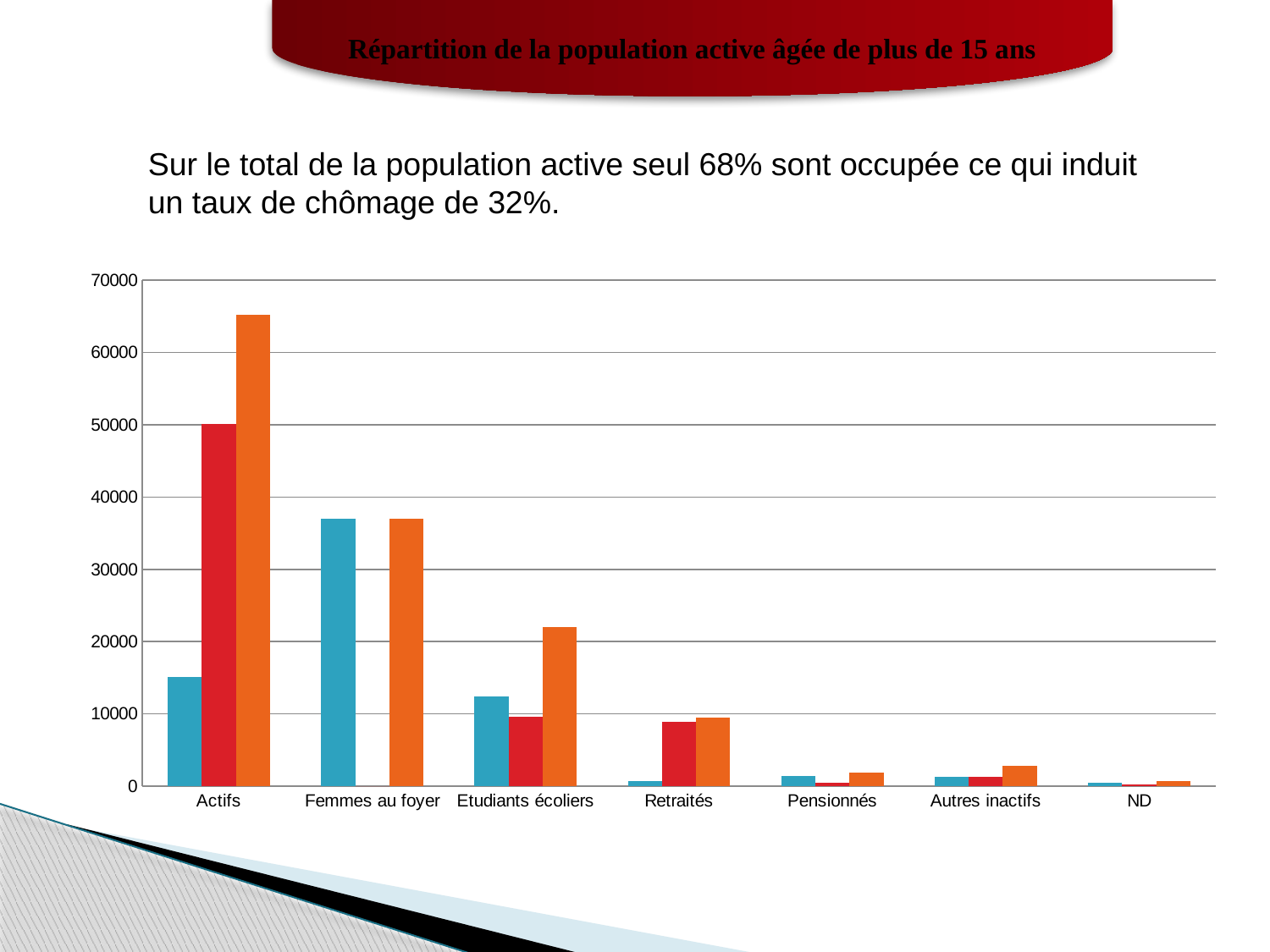

Répartition de la population active âgée de plus de 15 ans
Sur le total de la population active seul 68% sont occupée ce qui induit un taux de chômage de 32%.

### Chart

| Category | Féminin | Masculin | Total |
|---|---|---|---|
| Actifs | 15081.0 | 50116.0 | 65197.0 |
| Femmes au foyer | 36995.0 | 0.0 | 36995.0 |
| Etudiants écoliers | 12412.0 | 9583.0 | 21995.0 |
| Retraités | 667.0 | 8855.0 | 9522.0 |
| Pensionnés | 1382.0 | 465.0 | 1847.0 |
| Autres inactifs | 1271.0 | 1271.0 | 2781.0 |
| ND | 419.0 | 272.0 | 691.0 |